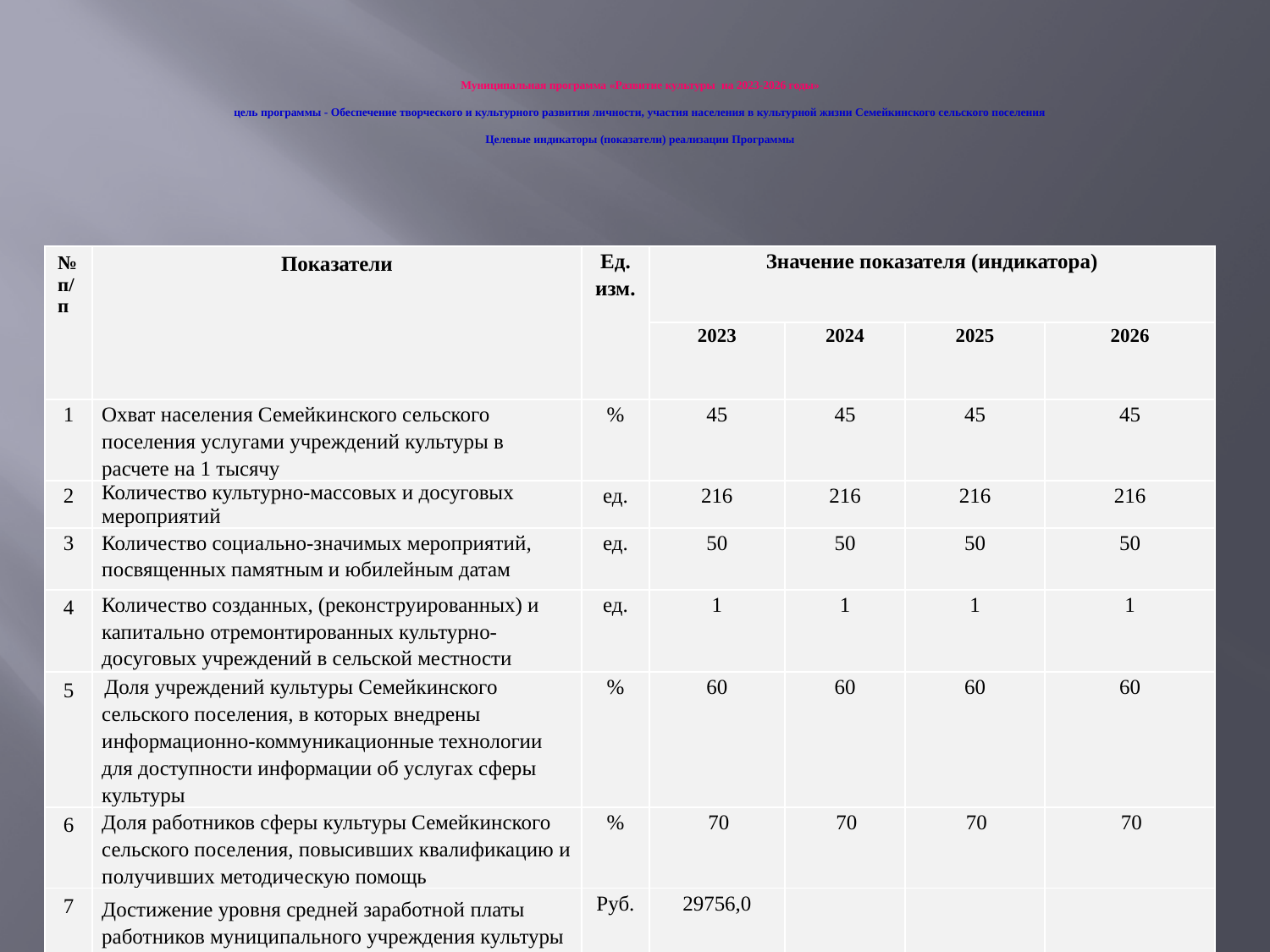

# Муниципальная программа «Развитие культуры  на 2023-2026 годы» цель программы - Обеспечение творческого и культурного развития личности, участия населения в культурной жизни Семейкинского сельского поселения Целевые индикаторы (показатели) реализации Программы
| № п/п | Показатели | Ед. изм. | Значение показателя (индикатора) |  |  |  |
| --- | --- | --- | --- | --- | --- | --- |
|  |  |  | 2023 | 2024 | 2025 | 2026 |
| 1 | Охват населения Семейкинского сельского поселения услугами учреждений культуры в расчете на 1 тысячу | % | 45 | 45 | 45 | 45 |
| 2 | Количество культурно-массовых и досуговых мероприятий | ед. | 216 | 216 | 216 | 216 |
| 3 | Количество социально-значимых мероприятий, посвященных памятным и юбилейным датам | ед. | 50 | 50 | 50 | 50 |
| 4 | Количество созданных, (реконструированных) и капитально отремонтированных культурно-досуговых учреждений в сельской местности | ед. | 1 | 1 | 1 | 1 |
| 5 | Доля учреждений культуры Семейкинского сельского поселения, в которых внедрены информационно-коммуникационные технологии для доступности информации об услугах сферы культуры | % | 60 | 60 | 60 | 60 |
| 6 | Доля работников сферы культуры Семейкинского сельского поселения, повысивших квалификацию и получивших методическую помощь | % | 70 | 70 | 70 | 70 |
| 7 | Достижение уровня средней заработной платы работников муниципального учреждения культуры в сфере культуры в Ивановской области | Руб. | 29756,0 |  |  |  |